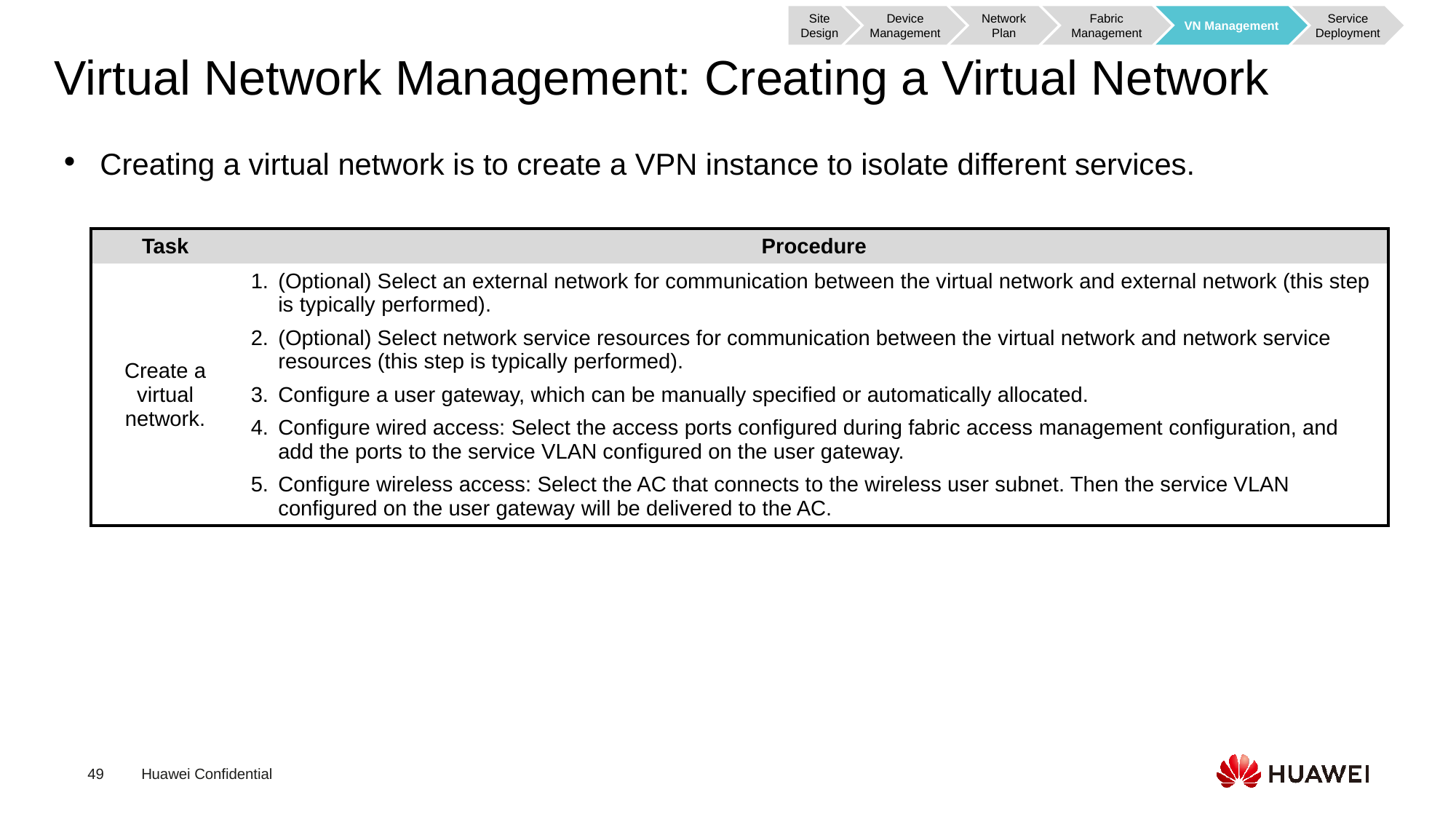

Site Design
Device Management
Network Plan
Fabric Management
VN Management
Service Deployment
# Virtual Network Management: Creating a Virtual Network
Creating a virtual network is to create a VPN instance to isolate different services.
| Task | Procedure |
| --- | --- |
| Create a virtual network. | (Optional) Select an external network for communication between the virtual network and external network (this step is typically performed). (Optional) Select network service resources for communication between the virtual network and network service resources (this step is typically performed). Configure a user gateway, which can be manually specified or automatically allocated. Configure wired access: Select the access ports configured during fabric access management configuration, and add the ports to the service VLAN configured on the user gateway. Configure wireless access: Select the AC that connects to the wireless user subnet. Then the service VLAN configured on the user gateway will be delivered to the AC. |